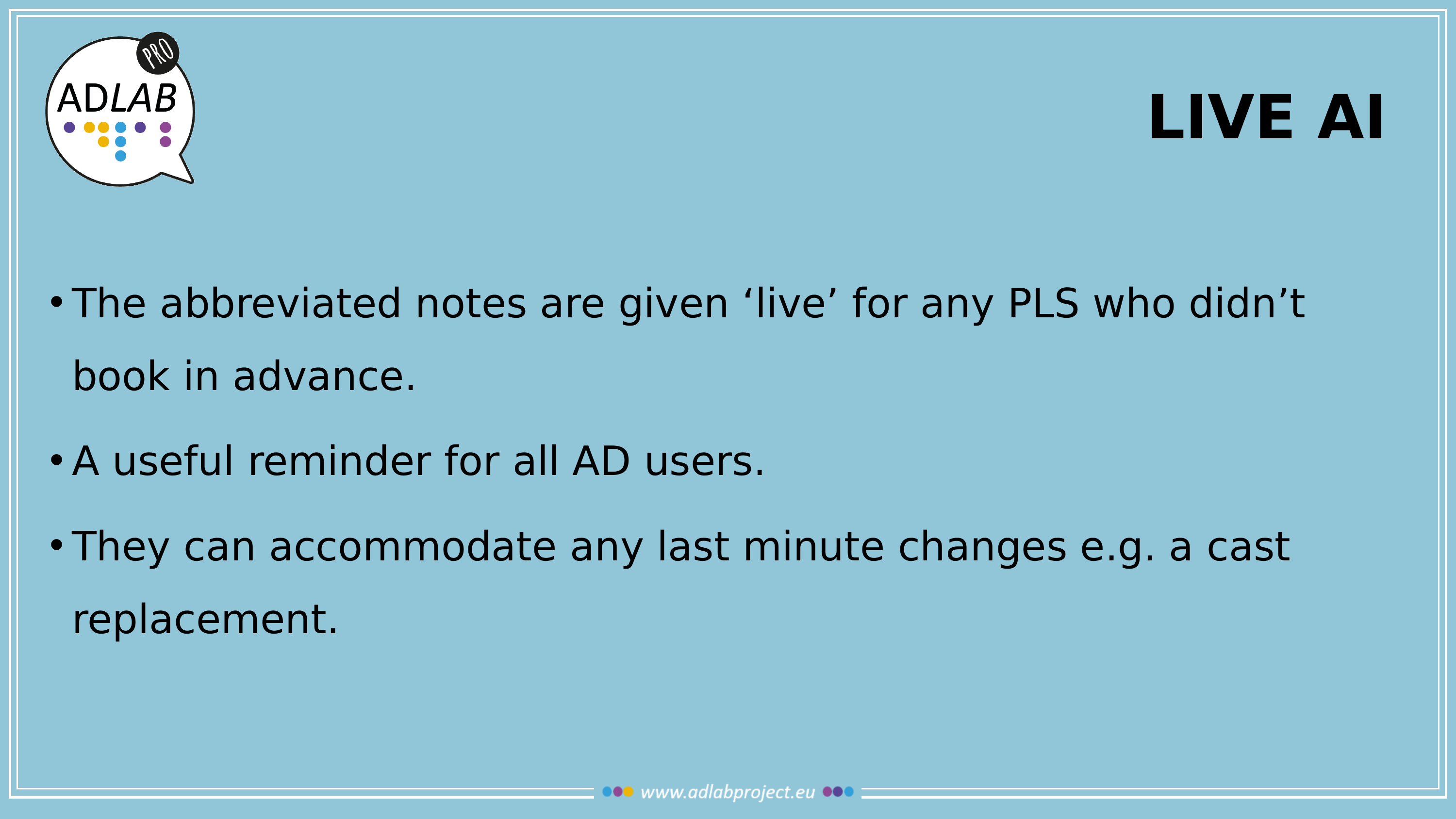

# Live ai
The abbreviated notes are given ‘live’ for any PLS who didn’t book in advance.
A useful reminder for all AD users.
They can accommodate any last minute changes e.g. a cast replacement.